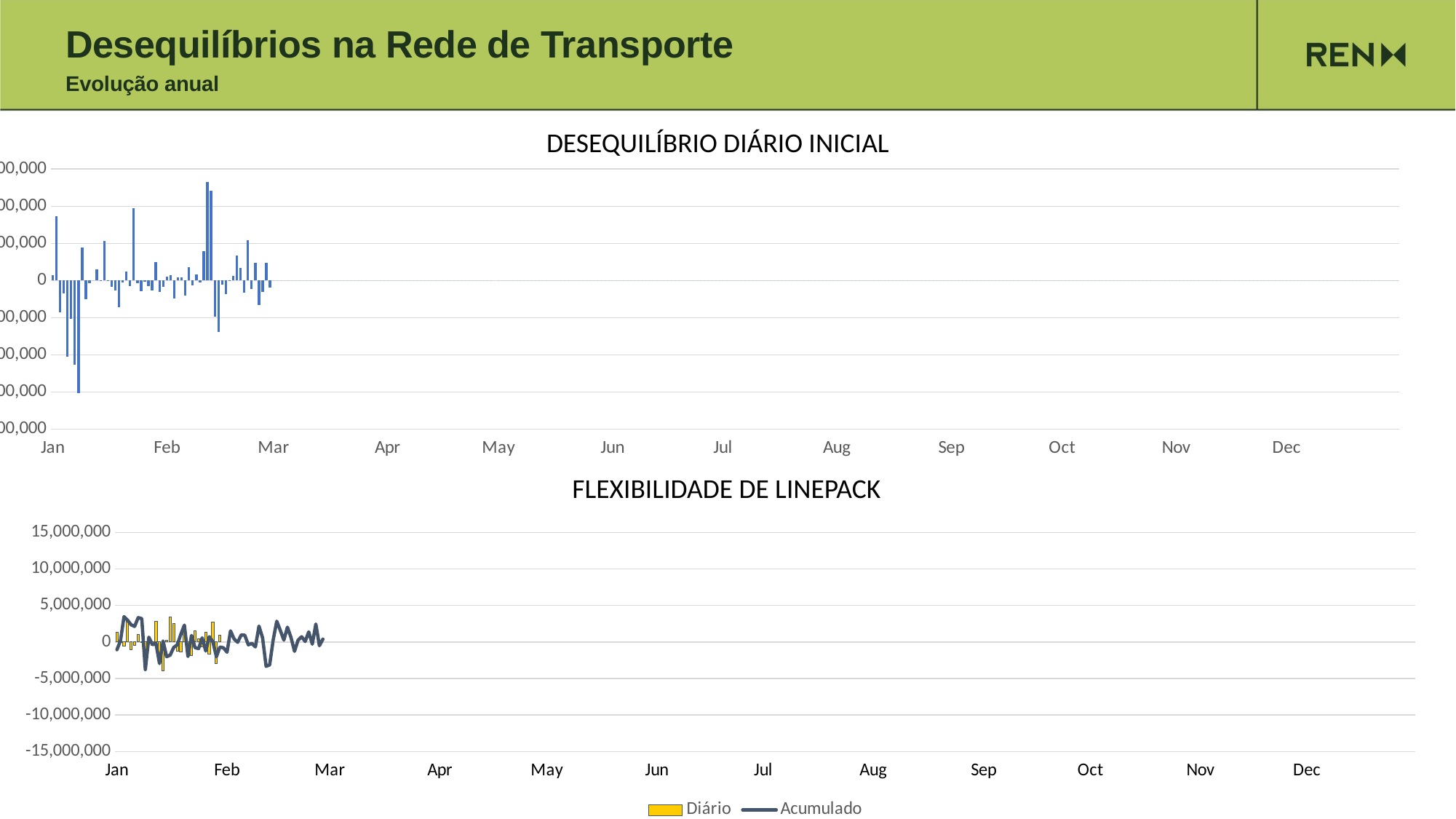

Desequilíbrios na Rede de Transporte
Evolução anual
DESEQUILÍBRIO DIÁRIO INICIAL

### Chart

| Category | Desequilíbrio |
|---|---|
| 45292 | 293886.0 |
| 45293 | 3459295.0 |
| 45294 | -1694278.0 |
| 45295 | -689444.0 |
| 45296 | -4095983.0 |
| 45297 | -2064186.0 |
| 45298 | -4541684.0 |
| 45299 | -6047067.0 |
| 45300 | 1776229.0 |
| 45301 | -993488.0 |
| 45302 | -147614.0 |
| 45303 | -94.0 |
| 45304 | 601585.0 |
| 45305 | 31058.0 |
| 45306 | 2141718.0 |
| 45307 | 17373.0 |
| 45308 | -327100.0 |
| 45309 | -551784.0 |
| 45310 | -1447977.0 |
| 45311 | -94878.0 |
| 45312 | 475316.0 |
| 45313 | -298048.0 |
| 45314 | 3887210.0 |
| 45315 | -134691.0 |
| 45316 | -584578.0 |
| 45317 | -82838.0 |
| 45318 | -302560.0 |
| 45319 | -531929.0 |
| 45320 | 1008177.0 |
| 45321 | -602776.0 |
| 45322 | -351891.0 |
| 45323 | 191762.0 |
| 45324 | 306240.0 |
| 45325 | -985819.0 |
| 45326 | 175666.0 |
| 45327 | 150253.0 |
| 45328 | -815257.0 |
| 45329 | 716503.0 |
| 45330 | -275919.0 |
| 45331 | 315337.0 |
| 45332 | -89426.0 |
| 45333 | 1596013.0 |
| 45334 | 5321776.0 |
| 45335 | 4829732.0 |
| 45336 | -1929659.0 |
| 45337 | -2762883.0 |
| 45338 | -213324.0 |
| 45339 | -727584.0 |
| 45340 | 27088.0 |
| 45341 | 242161.0 |
| 45342 | 1336143.0 |
| 45343 | 684364.0 |
| 45344 | -671213.0 |
| 45345 | 2168590.0 |
| 45346 | -462079.0 |
| 45347 | 949426.0 |
| 45348 | -1339420.0 |
| 45349 | -632575.0 |
| 45350 | 970978.0 |
| 45351 | -377371.0 |
| 45352 | 0.0 |
| 45353 | 0.0 |
| 45354 | 0.0 |
| 45355 | 0.0 |
| 45356 | 0.0 |
| 45357 | 0.0 |
| 45358 | 0.0 |
| 45359 | 0.0 |
| 45360 | 0.0 |
| 45361 | 0.0 |
| 45362 | 0.0 |
| 45363 | 0.0 |
| 45364 | 0.0 |
| 45365 | 0.0 |
| 45366 | 0.0 |
| 45367 | 0.0 |
| 45368 | 0.0 |
| 45369 | 0.0 |
| 45370 | 0.0 |
| 45371 | 0.0 |
| 45372 | 0.0 |
| 45373 | 0.0 |
| 45374 | 0.0 |
| 45375 | 0.0 |
| 45376 | 0.0 |
| 45377 | 0.0 |
| 45378 | 0.0 |
| 45379 | 0.0 |
| 45380 | 0.0 |
| 45381 | 0.0 |
| 45382 | 0.0 |
| 45383 | 0.0 |
| 45384 | 0.0 |
| 45385 | 0.0 |
| 45386 | 0.0 |
| 45387 | 0.0 |
| 45388 | 0.0 |
| 45389 | 0.0 |
| 45390 | 0.0 |
| 45391 | 0.0 |
| 45392 | 0.0 |
| 45393 | 0.0 |
| 45394 | 0.0 |
| 45395 | 0.0 |
| 45396 | 0.0 |
| 45397 | 0.0 |
| 45398 | 0.0 |
| 45399 | 0.0 |
| 45400 | 0.0 |
| 45401 | 0.0 |
| 45402 | 0.0 |
| 45403 | 0.0 |
| 45404 | 0.0 |
| 45405 | 0.0 |
| 45406 | 0.0 |
| 45407 | 0.0 |
| 45408 | 0.0 |
| 45409 | 0.0 |
| 45410 | 0.0 |
| 45411 | 0.0 |
| 45413 | 0.0 |
| 45414 | 0.0 |
| 45415 | 0.0 |
| 45416 | 0.0 |
| 45417 | 0.0 |
| 45418 | 0.0 |
| 45419 | 0.0 |
| 45420 | 0.0 |
| 45421 | 0.0 |
| 45422 | 0.0 |
| 45423 | 0.0 |
| 45424 | 0.0 |
| 45425 | 0.0 |
| 45426 | 0.0 |
| 45427 | 0.0 |
| 45428 | 0.0 |
| 45429 | 0.0 |
| 45430 | 0.0 |
| 45431 | 0.0 |
| 45432 | 0.0 |
| 45433 | 0.0 |
| 45434 | 0.0 |
| 45435 | 0.0 |
| 45436 | 0.0 |
| 45437 | 0.0 |
| 45438 | 0.0 |
| 45439 | 0.0 |
| 45440 | 0.0 |
| 45441 | 0.0 |
| 45442 | 0.0 |
| 45443 | 0.0 |
| 45444 | 0.0 |
| 45445 | 0.0 |
| 45446 | 0.0 |
| 45447 | 0.0 |
| 45448 | 0.0 |
| 45449 | 0.0 |
| 45450 | 0.0 |
| 45451 | 0.0 |
| 45452 | 0.0 |
| 45453 | 0.0 |
| 45454 | 0.0 |
| 45455 | 0.0 |
| 45456 | 0.0 |
| 45457 | 0.0 |
| 45458 | 0.0 |
| 45459 | 0.0 |
| 45460 | 0.0 |
| 45461 | 0.0 |
| 45462 | 0.0 |
| 45463 | 0.0 |
| 45464 | 0.0 |
| 45465 | 0.0 |
| 45466 | 0.0 |
| 45467 | 0.0 |
| 45468 | 0.0 |
| 45469 | 0.0 |
| 45470 | 0.0 |
| 45471 | 0.0 |
| 45472 | 0.0 |
| 45473 | 0.0 |
| 45474 | 0.0 |
| 45475 | 0.0 |
| 45476 | 0.0 |
| 45477 | 0.0 |
| 45478 | 0.0 |
| 45479 | 0.0 |
| 45480 | 0.0 |
| 45481 | 0.0 |
| 45482 | 0.0 |
| 45483 | 0.0 |
| 45484 | 0.0 |
| 45485 | 0.0 |
| 45486 | 0.0 |
| 45487 | 0.0 |
| 45488 | 0.0 |
| 45489 | 0.0 |
| 45490 | 0.0 |
| 45491 | 0.0 |
| 45492 | 0.0 |
| 45493 | 0.0 |
| 45494 | 0.0 |
| 45495 | 0.0 |
| 45496 | 0.0 |
| 45497 | 0.0 |
| 45498 | 0.0 |
| 45499 | 0.0 |
| 45500 | 0.0 |
| 45501 | 0.0 |
| 45502 | 0.0 |
| 45503 | 0.0 |
| 45504 | 0.0 |
| 45505 | 0.0 |
| 45506 | 0.0 |
| 45507 | 0.0 |
| 45508 | 0.0 |
| 45509 | 0.0 |
| 45510 | 0.0 |
| 45511 | 0.0 |
| 45512 | 0.0 |
| 45513 | 0.0 |
| 45514 | 0.0 |
| 45515 | 0.0 |
| 45516 | 0.0 |
| 45517 | 0.0 |
| 45518 | 0.0 |
| 45519 | 0.0 |
| 45520 | 0.0 |
| 45521 | 0.0 |
| 45522 | 0.0 |
| 45523 | 0.0 |
| 45524 | 0.0 |
| 45525 | 0.0 |
| 45526 | 0.0 |
| 45527 | 0.0 |
| 45528 | 0.0 |
| 45529 | 0.0 |
| 45530 | 0.0 |
| 45531 | 0.0 |
| 45532 | 0.0 |
| 45533 | 0.0 |
| 45534 | 0.0 |
| 45535 | 0.0 |
| 45536 | 0.0 |
| 45537 | 0.0 |
| 45538 | 0.0 |
| 45539 | 0.0 |
| 45540 | 0.0 |
| 45541 | 0.0 |
| 45542 | 0.0 |
| 45543 | 0.0 |
| 45544 | 0.0 |
| 45545 | 0.0 |
| 45546 | 0.0 |
| 45547 | 0.0 |
| 45548 | 0.0 |
| 45549 | 0.0 |
| 45550 | 0.0 |
| 45551 | 0.0 |
| 45552 | 0.0 |
| 45553 | 0.0 |
| 45554 | 0.0 |
| 45555 | 0.0 |
| 45556 | 0.0 |
| 45557 | 0.0 |
| 45558 | 0.0 |
| 45559 | 0.0 |
| 45560 | 0.0 |
| 45561 | 0.0 |
| 45562 | 0.0 |
| 45563 | 0.0 |
| 45564 | 0.0 |
| 45565 | 0.0 |
| 45566 | 0.0 |
| 45567 | 0.0 |
| 45568 | 0.0 |
| 45569 | 0.0 |
| 45570 | 0.0 |
| 45571 | 0.0 |
| 45572 | 0.0 |
| 45573 | 0.0 |
| 45574 | 0.0 |
| 45575 | 0.0 |
| 45576 | 0.0 |
| 45577 | 0.0 |
| 45578 | 0.0 |
| 45579 | 0.0 |
| 45580 | 0.0 |
| 45581 | 0.0 |
| 45582 | 0.0 |
| 45583 | 0.0 |
| 45584 | 0.0 |
| 45585 | 0.0 |
| 45586 | 0.0 |
| 45587 | 0.0 |
| 45588 | 0.0 |
| 45589 | 0.0 |
| 45590 | 0.0 |
| 45591 | 0.0 |
| 45592 | 0.0 |
| 45593 | 0.0 |
| 45594 | 0.0 |
| 45595 | 0.0 |
| 45596 | 0.0 |
| 45597 | 0.0 |
| 45598 | 0.0 |
| 45599 | 0.0 |
| 45600 | 0.0 |
| 45601 | 0.0 |
| 45602 | 0.0 |
| 45603 | 0.0 |
| 45604 | 0.0 |
| 45605 | 0.0 |
| 45606 | 0.0 |
| 45607 | 0.0 |
| 45608 | 0.0 |
| 45609 | 0.0 |
| 45610 | 0.0 |
| 45611 | 0.0 |
| 45612 | 0.0 |
| 45613 | 0.0 |
| 45614 | 0.0 |
| 45615 | 0.0 |
| 45616 | 0.0 |
| 45617 | 0.0 |
| 45618 | 0.0 |
| 45619 | 0.0 |
| 45620 | 0.0 |
| 45621 | 0.0 |
| 45622 | 0.0 |
| 45623 | 0.0 |
| 45624 | 0.0 |
| 45625 | 0.0 |
| 45626 | 0.0 |
| 45627 | 0.0 |
| 45628 | 0.0 |
| 45629 | 0.0 |
| 45630 | 0.0 |
| 45631 | 0.0 |
| 45632 | 0.0 |
| 45633 | 0.0 |
| 45634 | 0.0 |
| 45635 | 0.0 |
| 45636 | 0.0 |
| 45637 | 0.0 |
| 45638 | 0.0 |
| 45639 | 0.0 |
| 45640 | 0.0 |
| 45641 | 0.0 |
| 45642 | 0.0 |
| 45643 | 0.0 |
| 45644 | 0.0 |
| 45645 | 0.0 |
| 45646 | 0.0 |
| 45647 | 0.0 |
| 45648 | 0.0 |
| 45649 | 0.0 |
| 45650 | 0.0 |
| 45651 | 0.0 |
| 45652 | 0.0 |
| 45653 | 0.0 |
| 45654 | 0.0 |
| 45655 | 0.0 |
| 45656 | 0.0 |
| 45657 | 0.0 |

[unsupported chart]

FLEXIBILIDADE DE LINEPACK